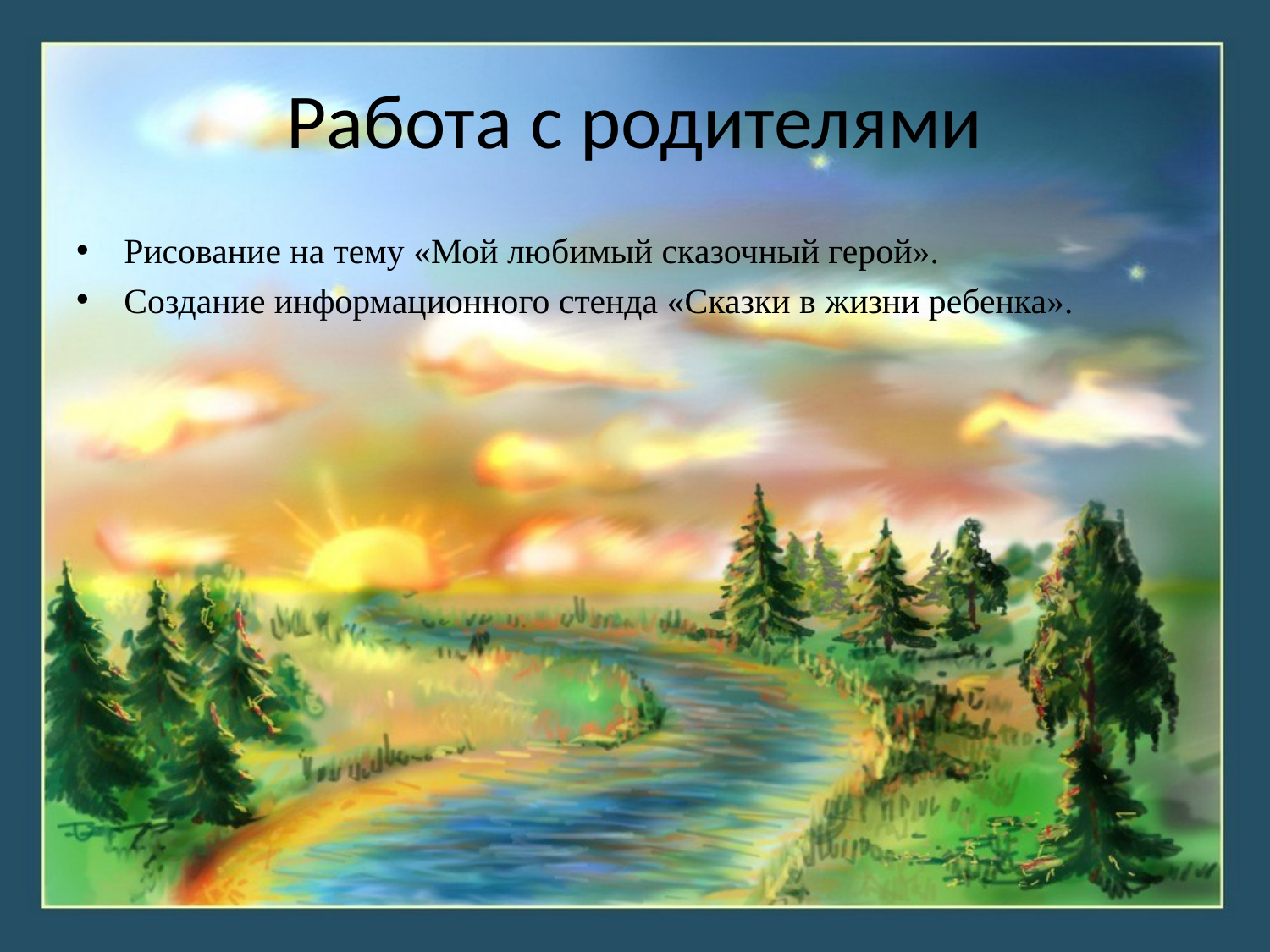

# Работа с родителями
Рисование на тему «Мой любимый сказочный герой».
Создание информационного стенда «Сказки в жизни ребенка».